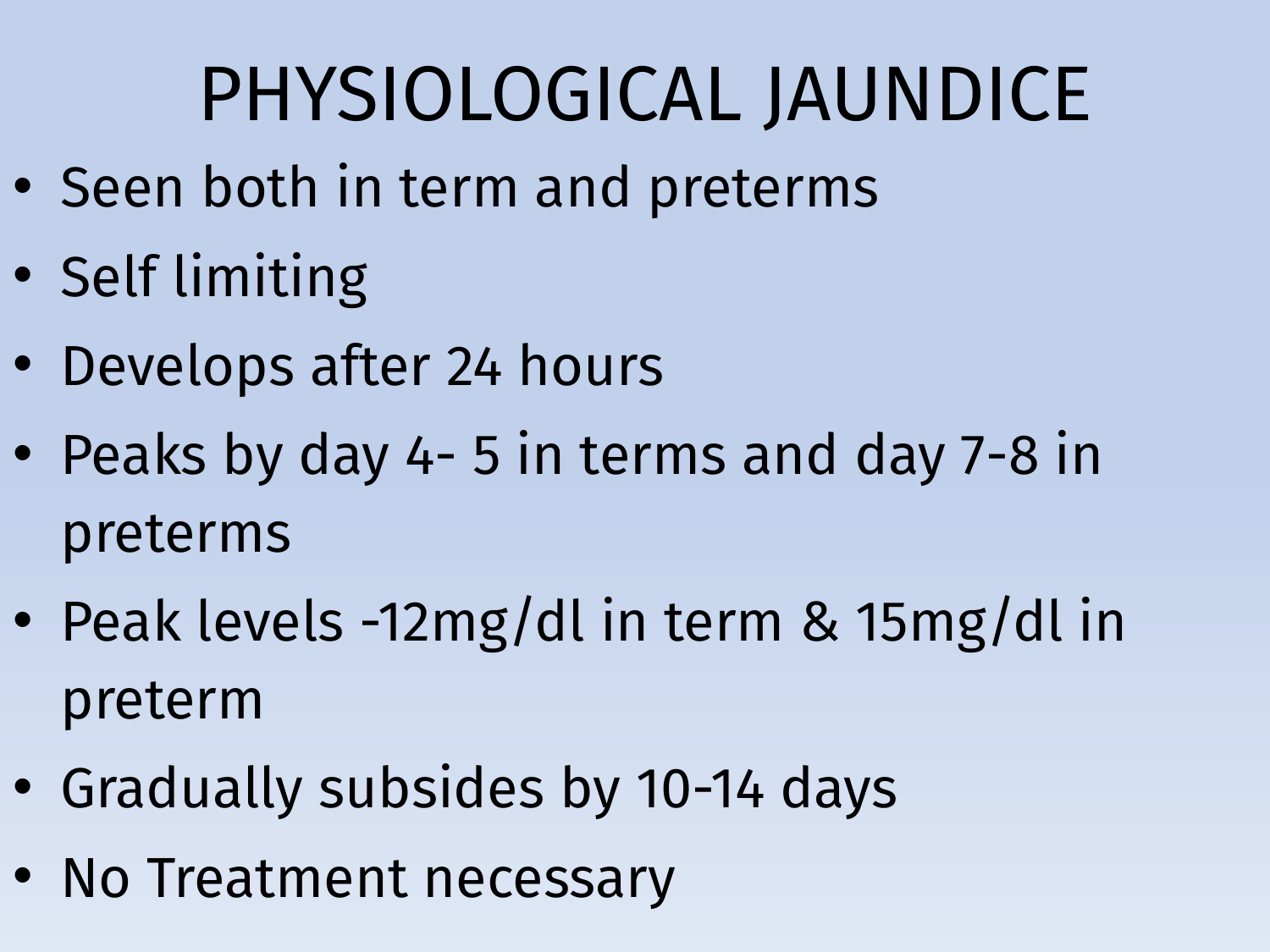

PHYSIOLOGICAL JAUNDICE
Seen both in term and preterms
Self limiting
Develops after 24 hours
Peaks by day 4- 5 in terms and day 7-8 in preterms
Peak levels -12mg/dl in term & 15mg/dl in preterm
Gradually subsides by 10-14 days
No Treatment necessary